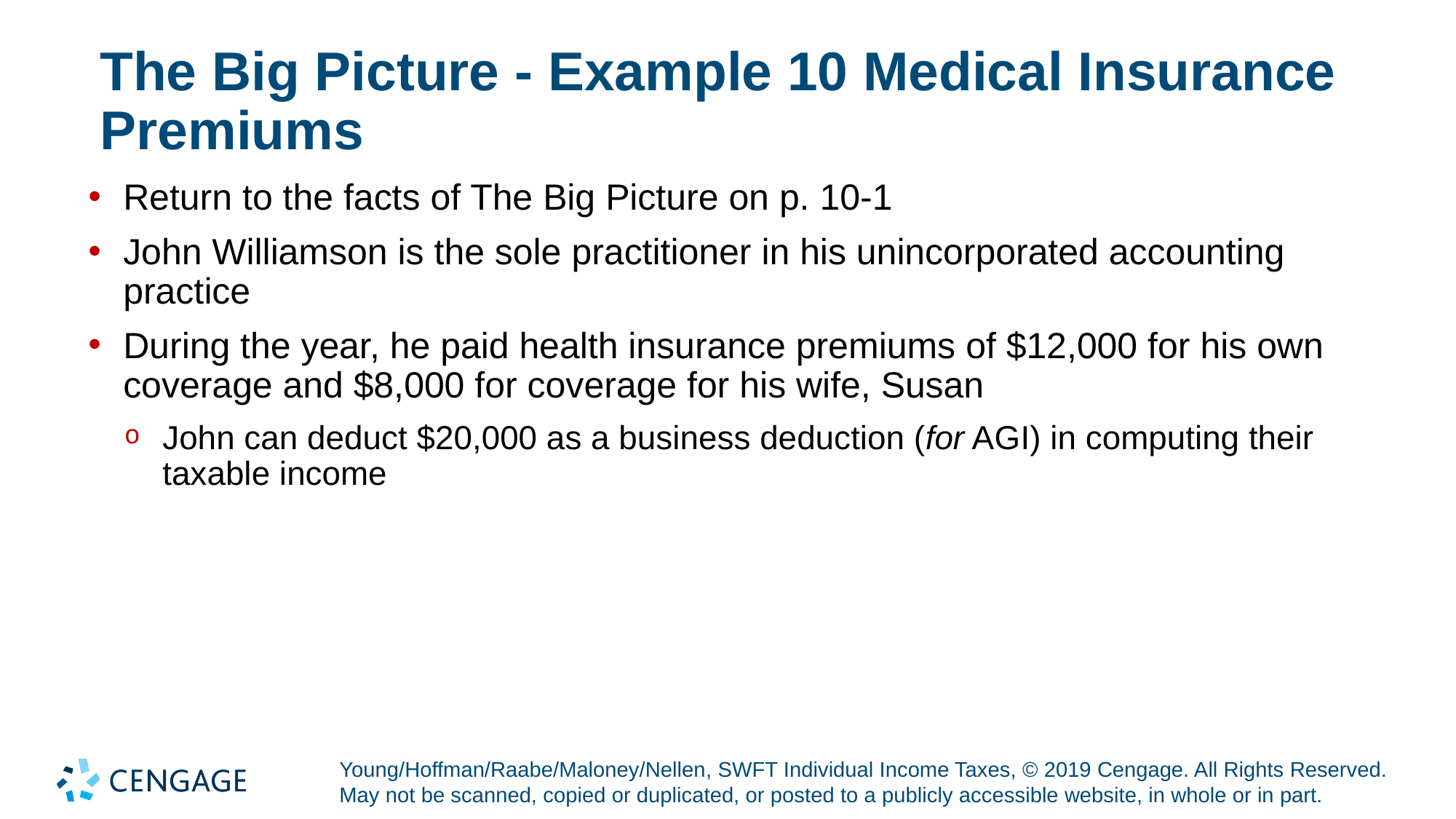

# The Big Picture - Example 10 Medical Insurance Premiums
Return to the facts of The Big Picture on p. 10-1
John Williamson is the sole practitioner in his unincorporated accounting practice
During the year, he paid health insurance premiums of $12,000 for his own coverage and $8,000 for coverage for his wife, Susan
John can deduct $20,000 as a business deduction (for A G I) in computing their taxable income